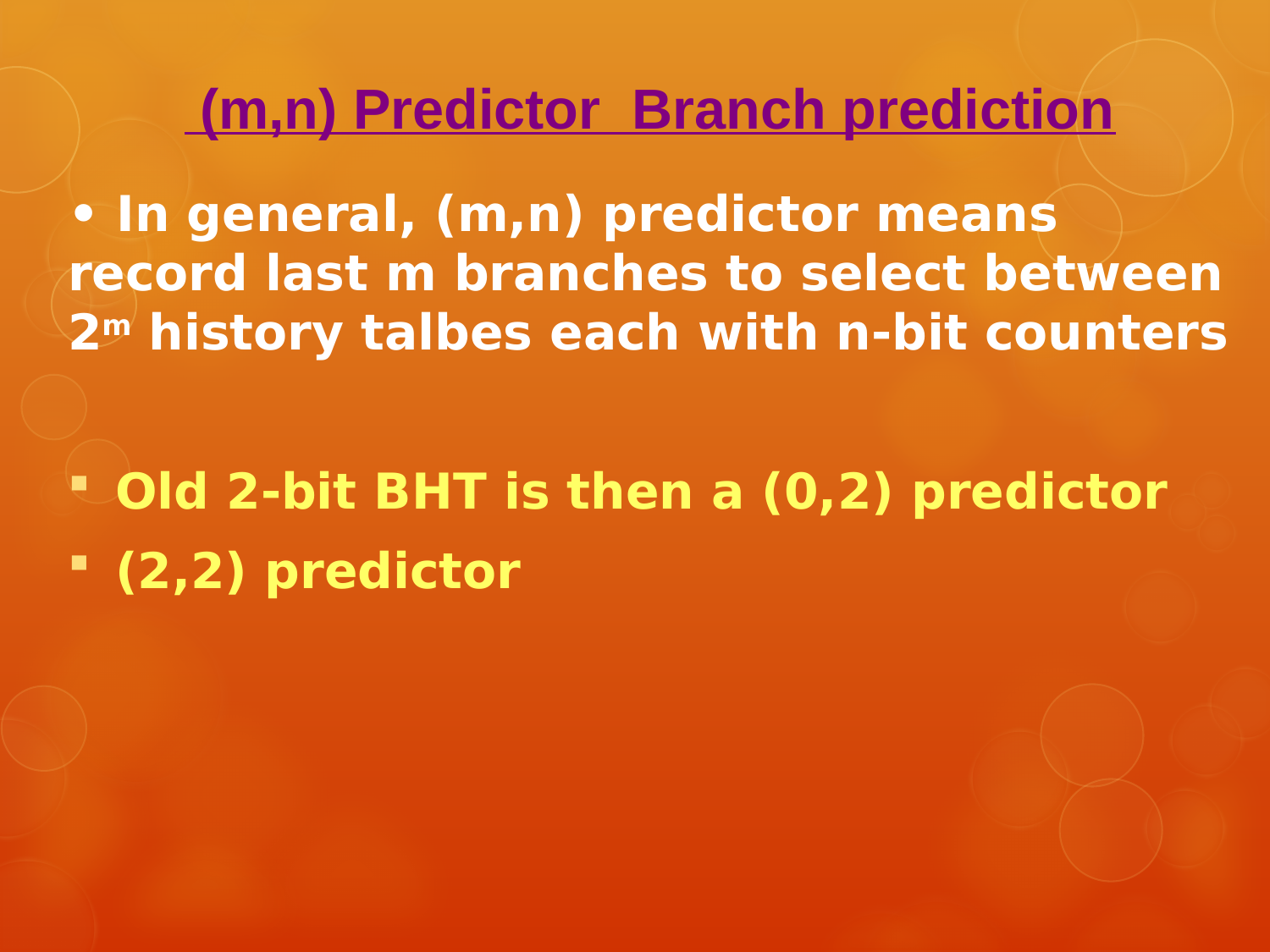

(m,n) Predictor  Branch prediction
• In general, (m,n) predictor means record last m branches to select between 2m history talbes each with n-bit counters

Old 2-bit BHT is then a (0,2) predictor
(2,2) predictor